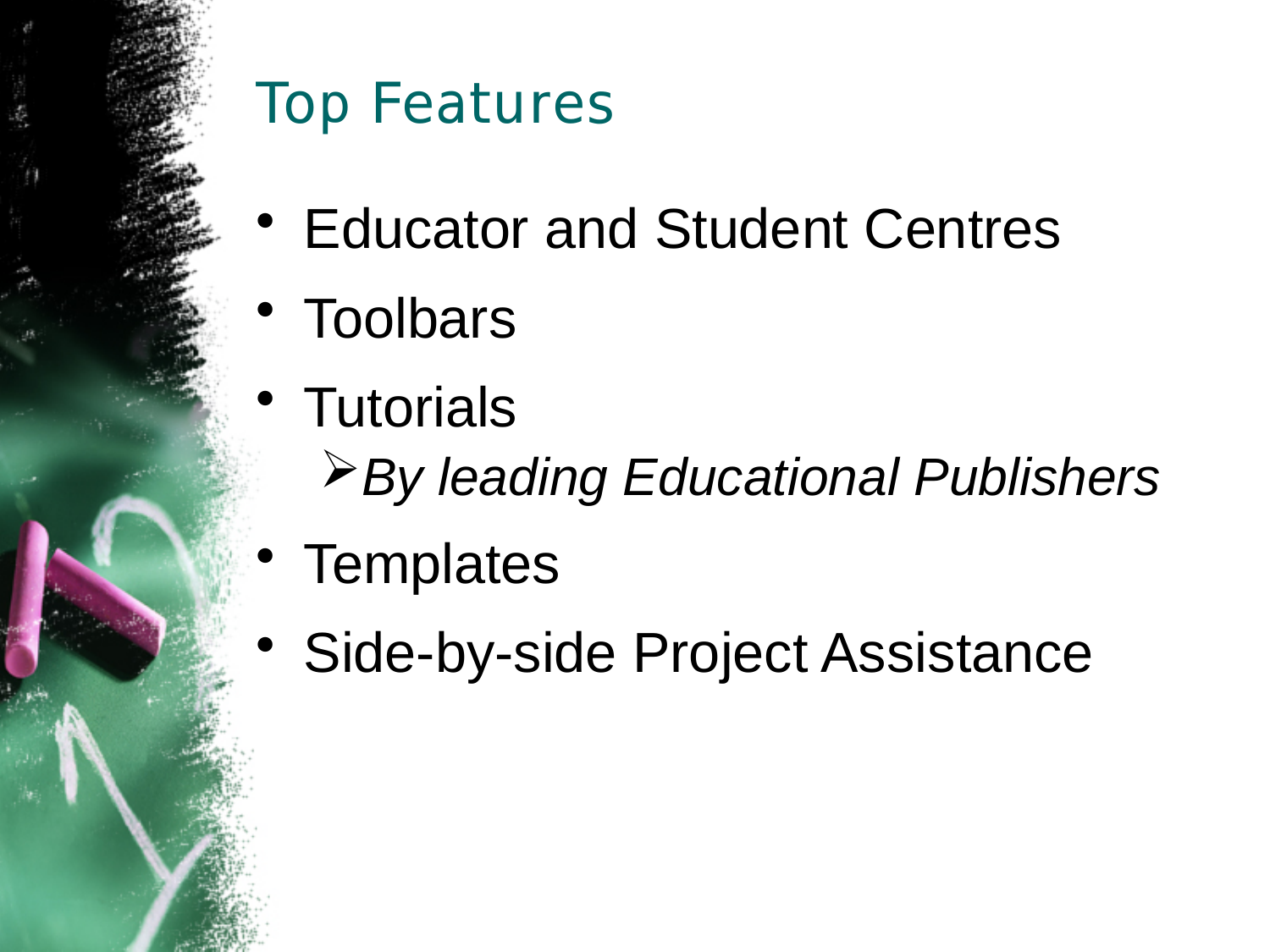

# Top Features
Educator and Student Centres
Toolbars
Tutorials
By leading Educational Publishers
Templates
Side-by-side Project Assistance